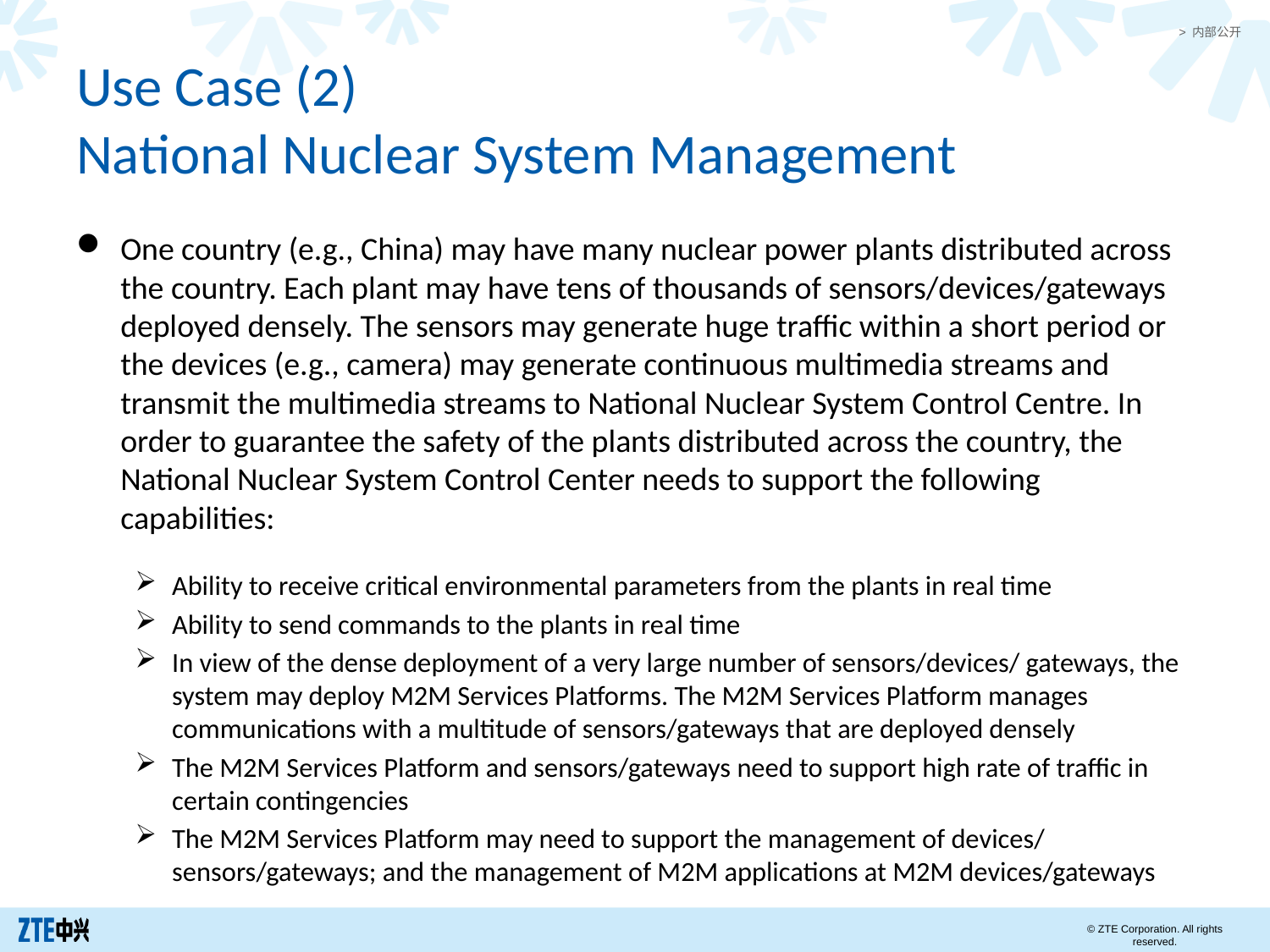

# Use Case (2) National Nuclear System Management
One country (e.g., China) may have many nuclear power plants distributed across the country. Each plant may have tens of thousands of sensors/devices/gateways deployed densely. The sensors may generate huge traffic within a short period or the devices (e.g., camera) may generate continuous multimedia streams and transmit the multimedia streams to National Nuclear System Control Centre. In order to guarantee the safety of the plants distributed across the country, the National Nuclear System Control Center needs to support the following capabilities:

Ability to receive critical environmental parameters from the plants in real time
Ability to send commands to the plants in real time
In view of the dense deployment of a very large number of sensors/devices/ gateways, the system may deploy M2M Services Platforms. The M2M Services Platform manages communications with a multitude of sensors/gateways that are deployed densely
The M2M Services Platform and sensors/gateways need to support high rate of traffic in certain contingencies
The M2M Services Platform may need to support the management of devices/ sensors/gateways; and the management of M2M applications at M2M devices/gateways